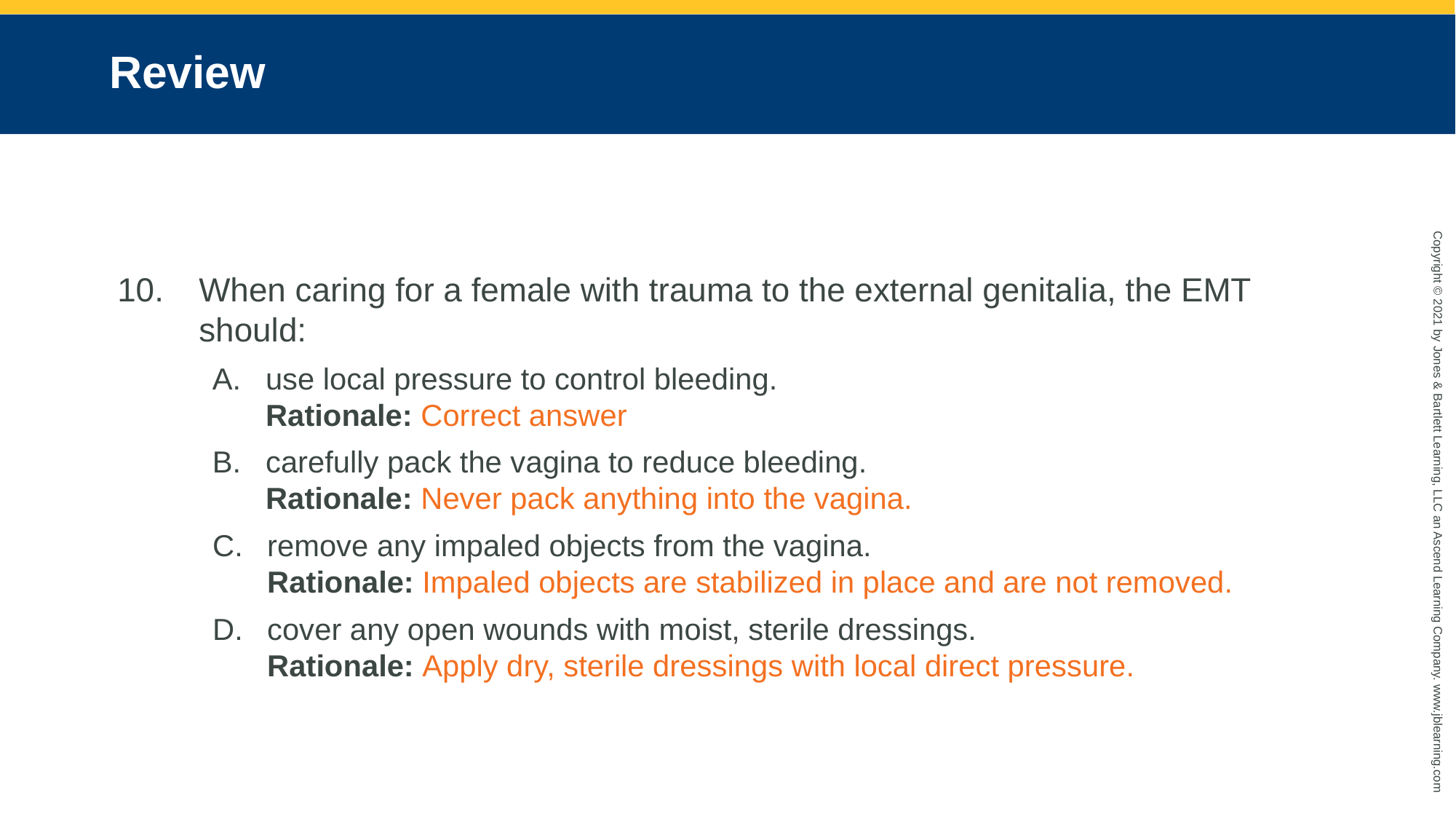

# Review
When caring for a female with trauma to the external genitalia, the EMT should:
use local pressure to control bleeding.
Rationale: Correct answer
carefully pack the vagina to reduce bleeding.
Rationale: Never pack anything into the vagina.
remove any impaled objects from the vagina.
Rationale: Impaled objects are stabilized in place and are not removed.
cover any open wounds with moist, sterile dressings.
Rationale: Apply dry, sterile dressings with local direct pressure.